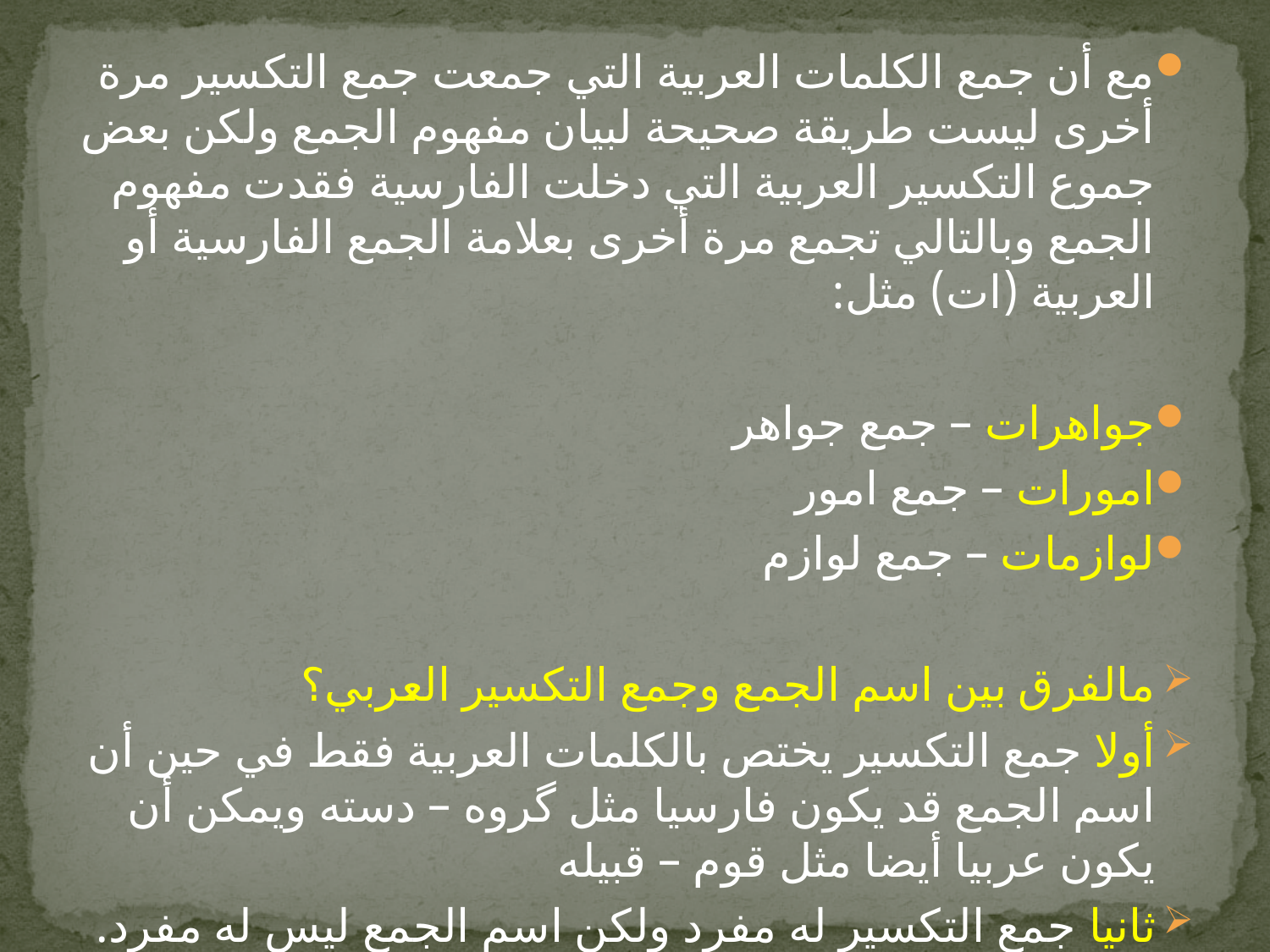

مع أن جمع الكلمات العربية التي جمعت جمع التكسير مرة أخرى ليست طريقة صحيحة لبيان مفهوم الجمع ولكن بعض جموع التكسير العربية التي دخلت الفارسية فقدت مفهوم الجمع وبالتالي تجمع مرة أخرى بعلامة الجمع الفارسية أو العربية (ات) مثل:

جواهرات – جمع جواهر
امورات – جمع امور
لوازمات – جمع لوازم

مالفرق بين اسم الجمع وجمع التكسير العربي؟
أولا جمع التكسير يختص بالكلمات العربية فقط في حين أن اسم الجمع قد يكون فارسيا مثل گروه – دسته ويمكن أن يكون عربيا أيضا مثل قوم – قبيله
ثانيا جمع التكسير له مفرد ولكن اسم الجمع ليس له مفرد.